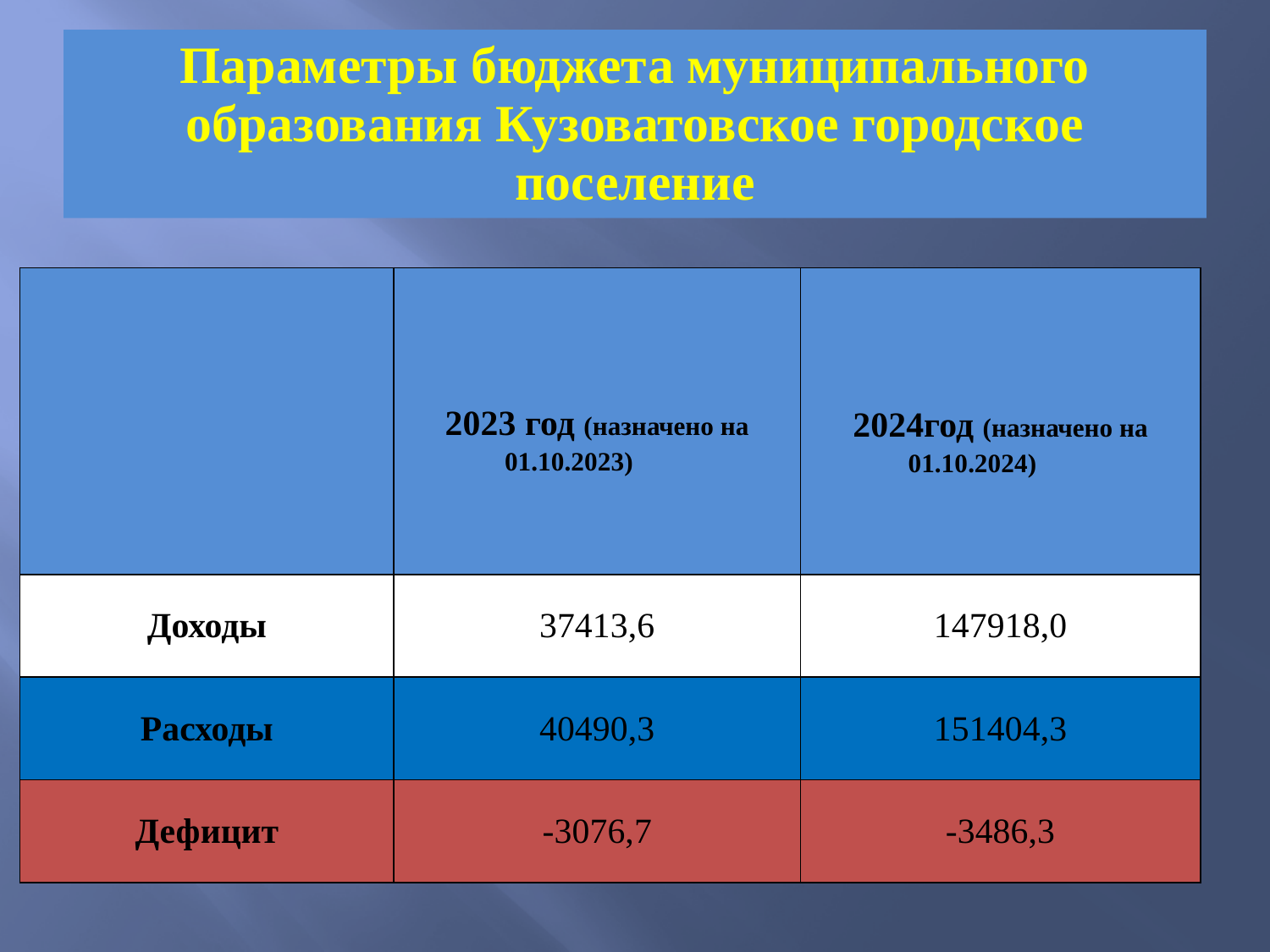

# Параметры бюджета муниципального образования Кузоватовское городское поселение
|  | 2023 год (назначено на 01.10.2023) | 2024год (назначено на 01.10.2024) |
| --- | --- | --- |
| Доходы | 37413,6 | 147918,0 |
| Расходы | 40490,3 | 151404,3 |
| Дефицит | -3076,7 | -3486,3 |